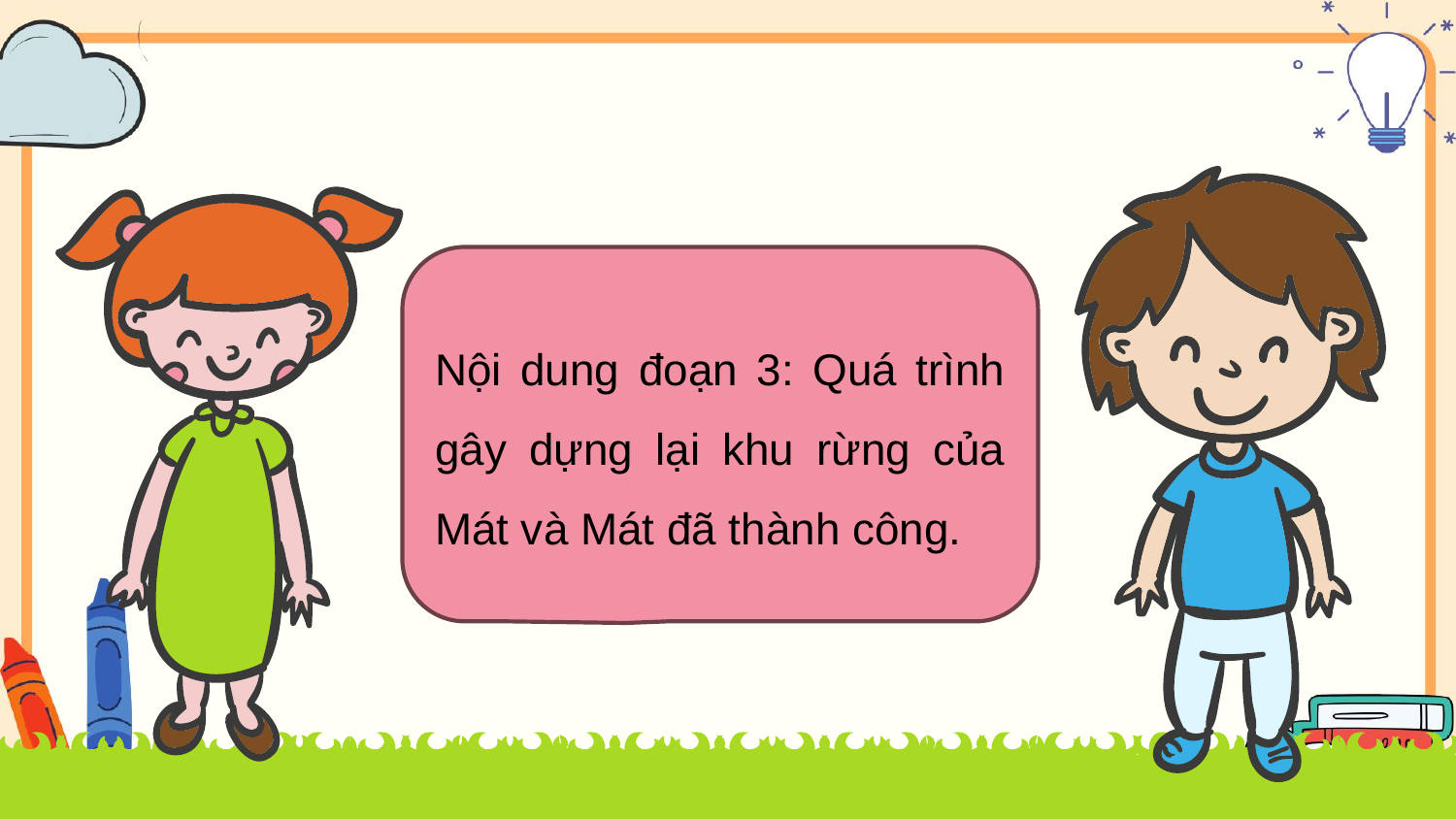

Nội dung đoạn 3: Quá trình gây dựng lại khu rừng của Mát và Mát đã thành công.